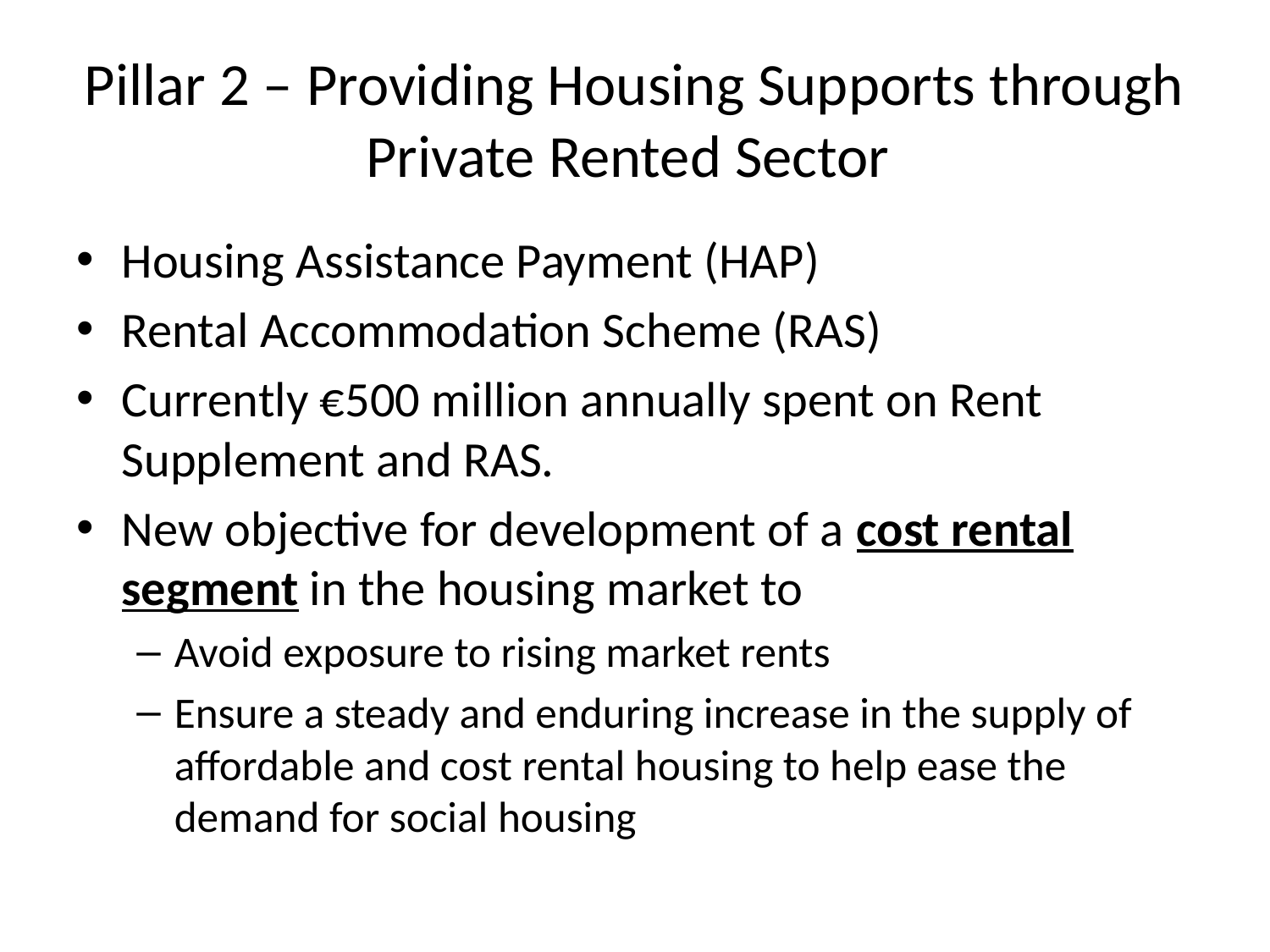

# Pillar 2 – Providing Housing Supports through Private Rented Sector
Housing Assistance Payment (HAP)
Rental Accommodation Scheme (RAS)
Currently €500 million annually spent on Rent Supplement and RAS.
New objective for development of a cost rental segment in the housing market to
Avoid exposure to rising market rents
Ensure a steady and enduring increase in the supply of affordable and cost rental housing to help ease the demand for social housing